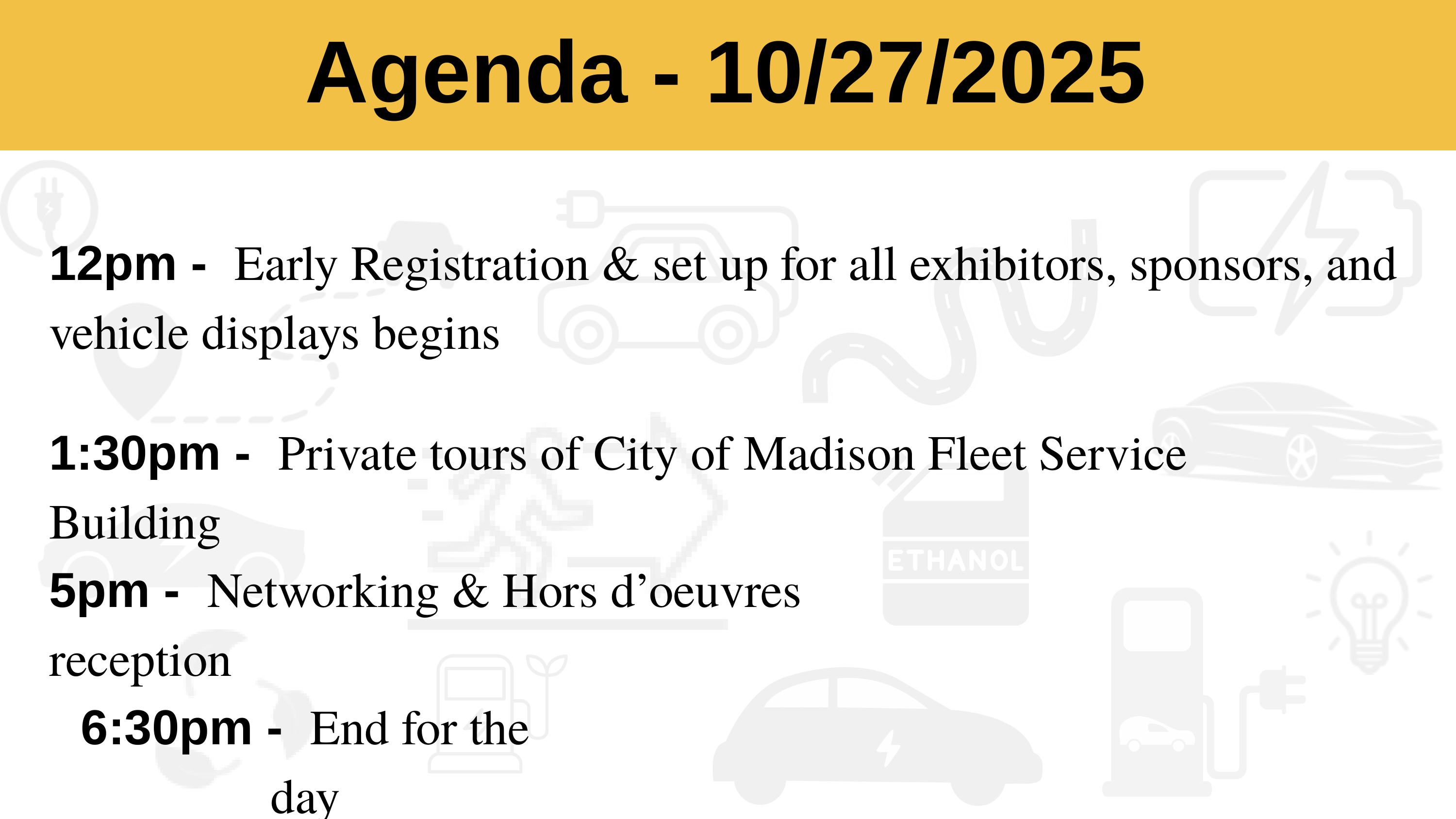

Agenda - 10/27/2025

12pm -  Early Registration & set up for all exhibitors, sponsors, and vehicle displays begins

1:30pm -  Private tours of City of Madison Fleet Service Building

5pm -  Networking & Hors d’oeuvres reception

6:30pm -  End for the day